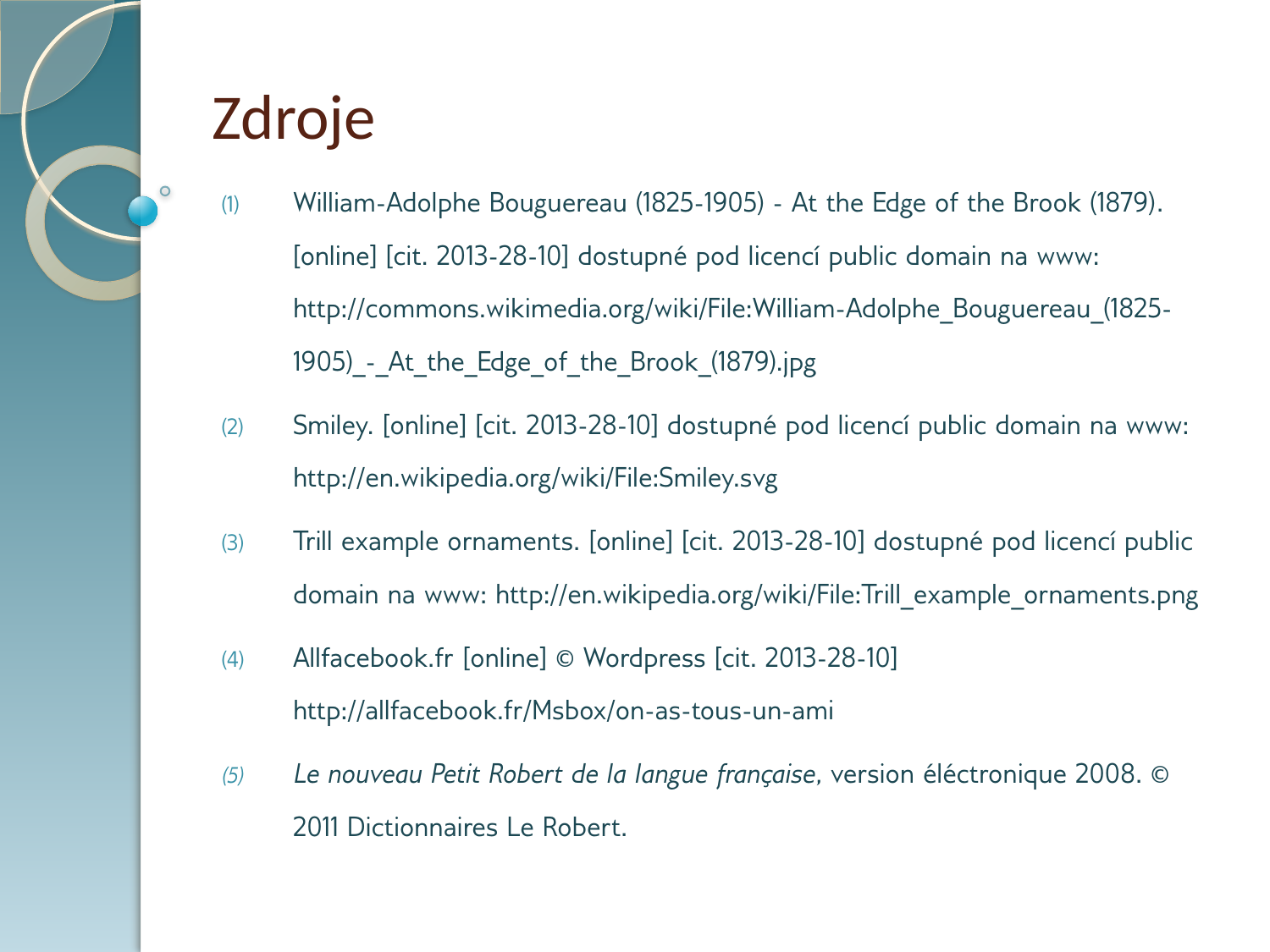

# Zdroje
William-Adolphe Bouguereau (1825-1905) - At the Edge of the Brook (1879). [online] [cit. 2013-28-10] dostupné pod licencí public domain na www: http://commons.wikimedia.org/wiki/File:William-Adolphe_Bouguereau_(1825-1905)_-_At_the_Edge_of_the_Brook_(1879).jpg
Smiley. [online] [cit. 2013-28-10] dostupné pod licencí public domain na www: http://en.wikipedia.org/wiki/File:Smiley.svg
Trill example ornaments. [online] [cit. 2013-28-10] dostupné pod licencí public domain na www: http://en.wikipedia.org/wiki/File:Trill_example_ornaments.png
Allfacebook.fr [online] © Wordpress [cit. 2013-28-10]  http://allfacebook.fr/Msbox/on-as-tous-un-ami
Le nouveau Petit Robert de la langue française, version éléctronique 2008. © 2011 Dictionnaires Le Robert.